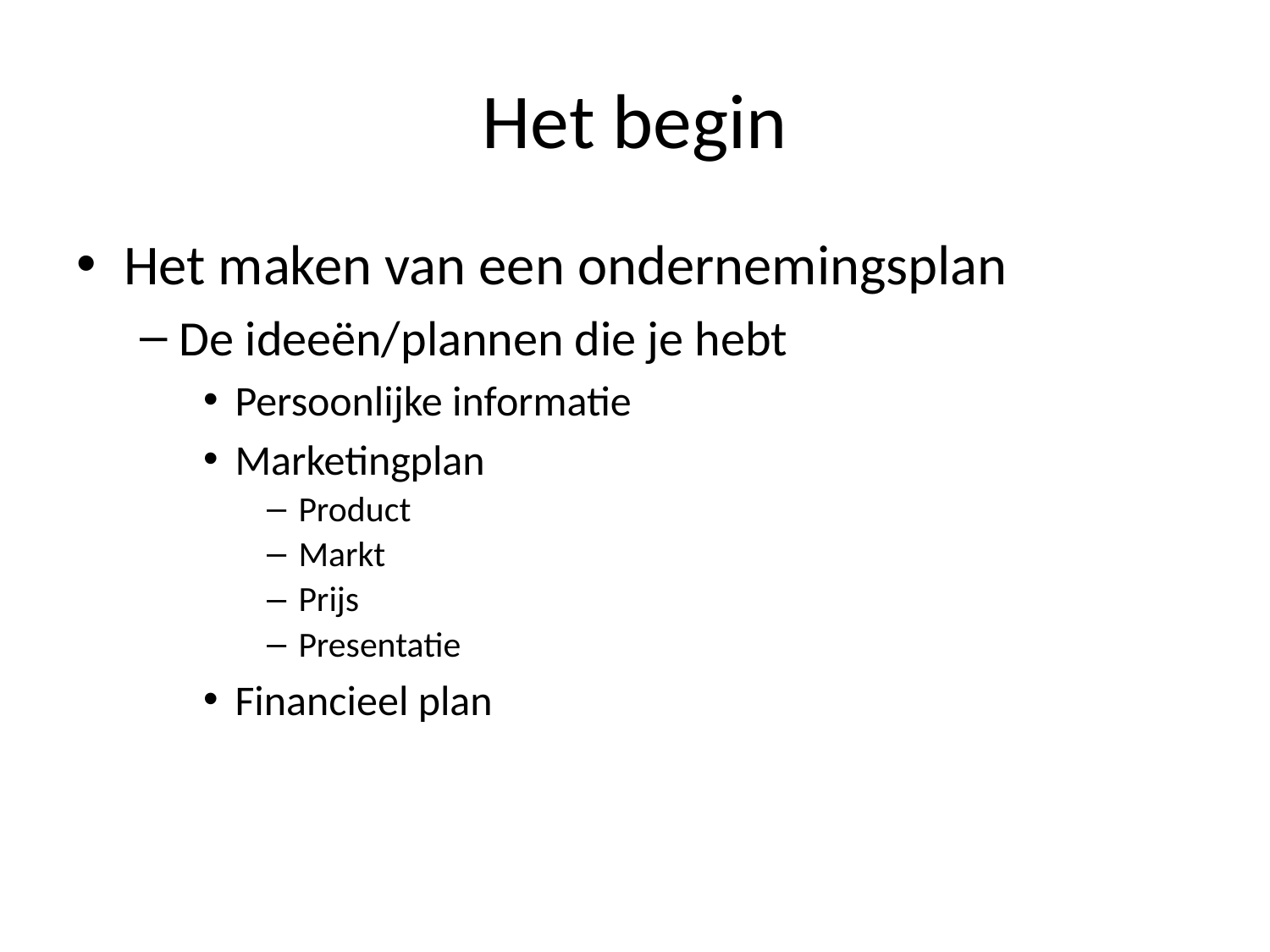

# Het begin
Het maken van een ondernemingsplan
De ideeën/plannen die je hebt
Persoonlijke informatie
Marketingplan
Product
Markt
Prijs
Presentatie
Financieel plan